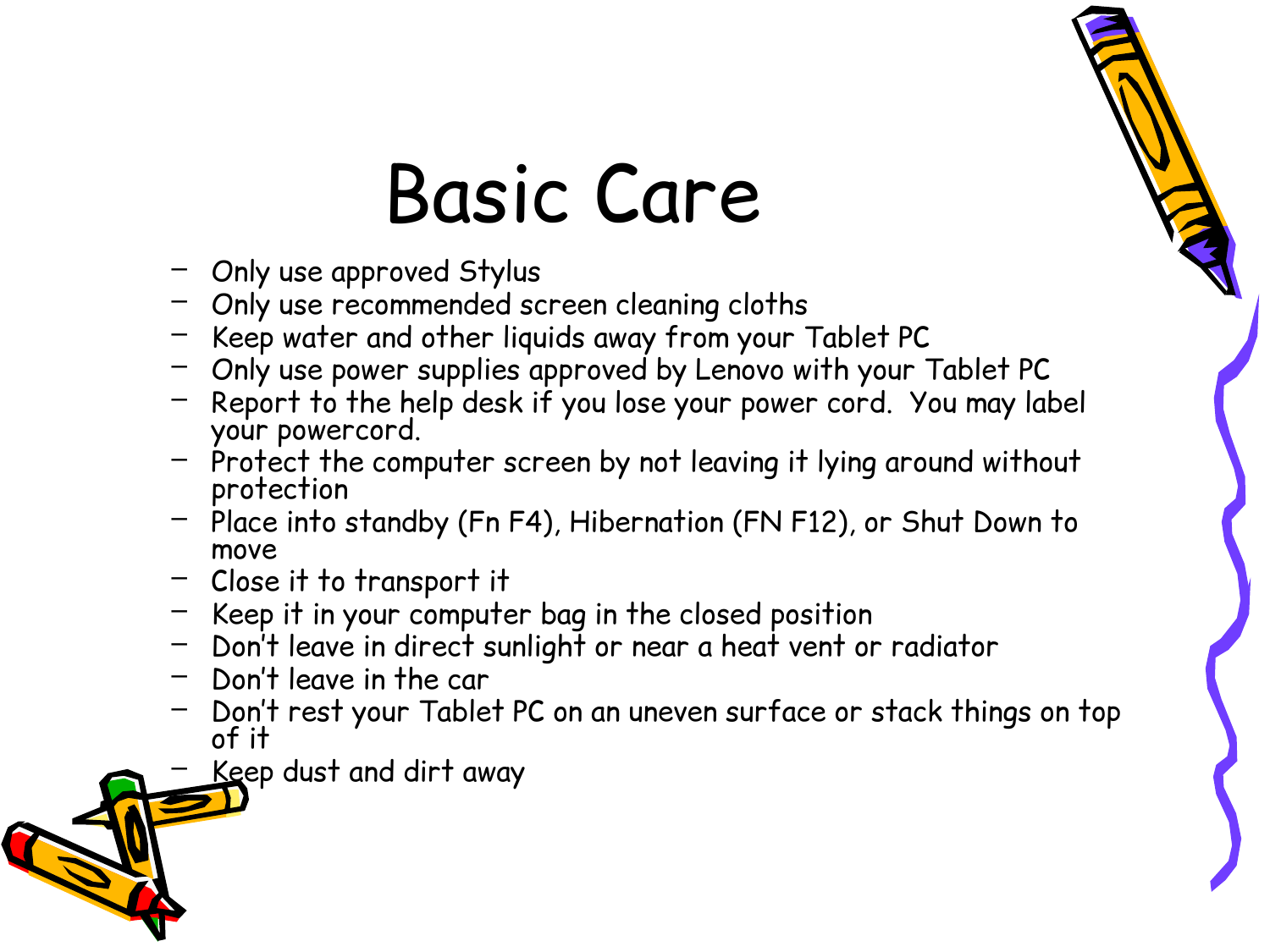

# Basic Care
Only use approved Stylus
Only use recommended screen cleaning cloths
Keep water and other liquids away from your Tablet PC
Only use power supplies approved by Lenovo with your Tablet PC
Report to the help desk if you lose your power cord.  You may label your powercord.
Protect the computer screen by not leaving it lying around without protection
Place into standby (Fn F4), Hibernation (FN F12), or Shut Down to move
Close it to transport it
Keep it in your computer bag in the closed position
Don’t leave in direct sunlight or near a heat vent or radiator
Don’t leave in the car
Don’t rest your Tablet PC on an uneven surface or stack things on top of it
Keep dust and dirt away